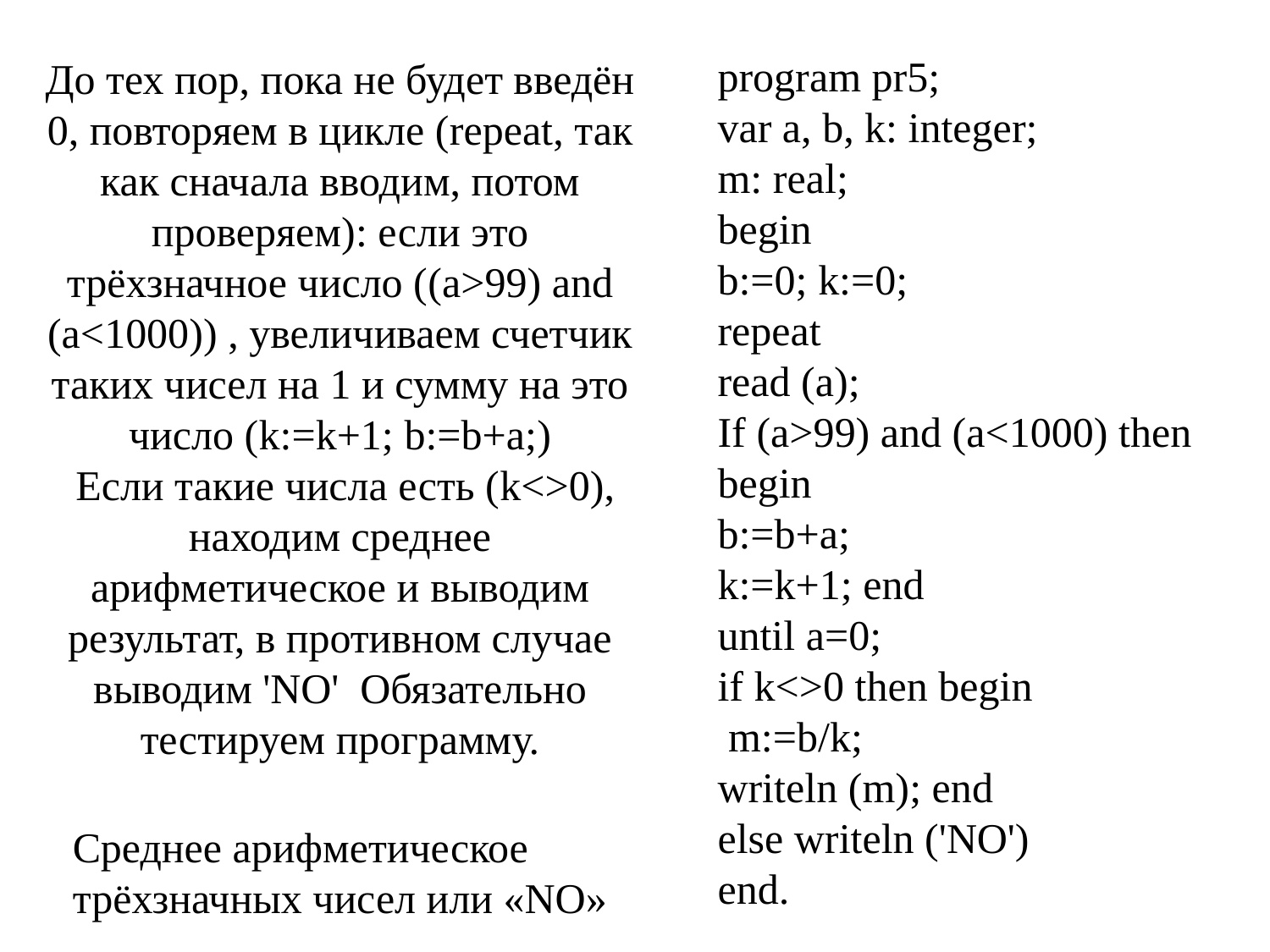

program pr5;
var a, b, k: integer;
m: real;
begin
b:=0; k:=0;
repeat
read (a);
If (a>99) and (a<1000) then begin
b:=b+a;
k:=k+1; end
until a=0;
if k<>0 then begin
 m:=b/k;
writeln (m); end
else writeln ('NO')
end.
До тех пор, пока не будет введён 0, повторяем в цикле (repeat, так как сначала вводим, потом проверяем): если это трёхзначное число ((a>99) and (a<1000)) , увеличиваем счетчик таких чисел на 1 и сумму на это число (k:=k+1; b:=b+a;)
 Если такие числа есть (k<>0), находим среднее арифметическое и выводим результат, в противном случае выводим 'NO'  Обязательно тестируем программу.
Среднее арифметическое
трёхзначных чисел или «NO»